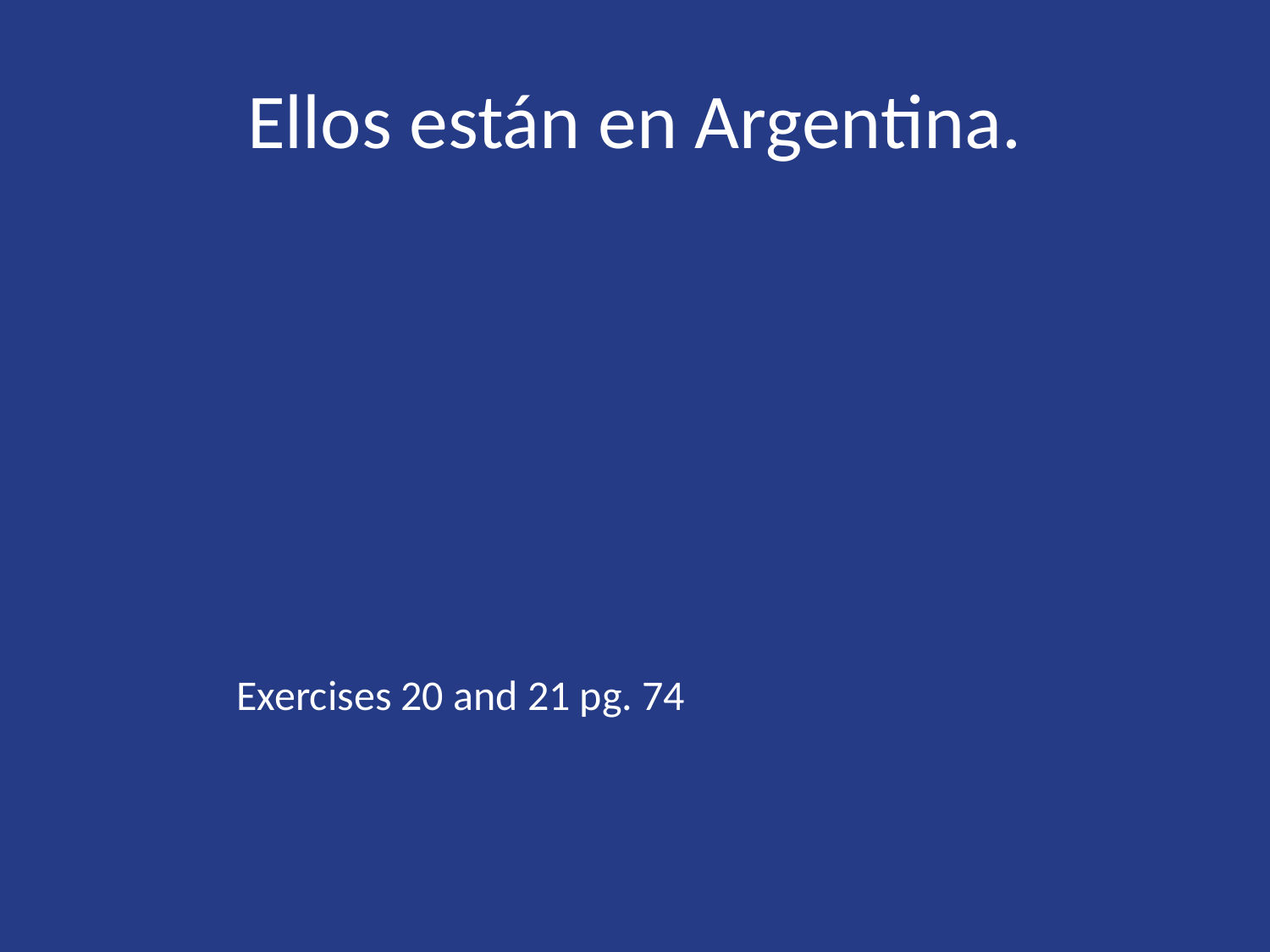

# Ellos están en Argentina.
Exercises 20 and 21 pg. 74